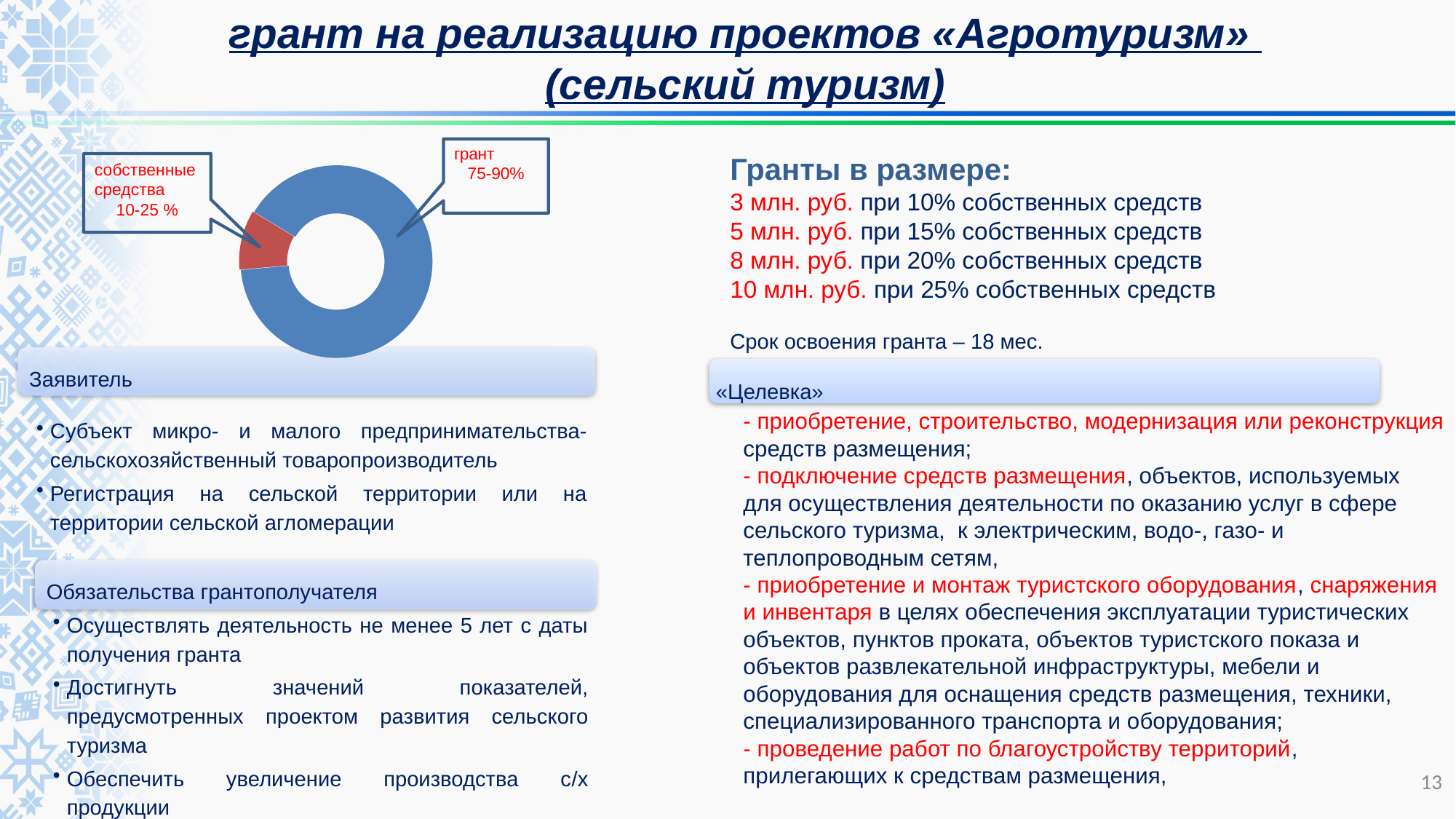

грант на реализацию проектов «Агротуризм»
(сельский туризм)

### Chart

| Category | Столбец1 |
|---|---|
| грант | 0.9 |
| собственные средства | 0.1 |
собственные средства
10-25 %
Гранты в размере:
3 млн. руб. при 10% собственных средств
5 млн. руб. при 15% собственных средств
8 млн. руб. при 20% собственных средств
10 млн. руб. при 25% собственных средств

Срок освоения гранта – 18 мес.
Заявитель

Субъект микро- и малого предпринимательства-сельскохозяйственный товаропроизводитель
Регистрация на сельской территории или на территории сельской агломерации

«Целевка»

- приобретение, строительство, модернизация или реконструкция средств размещения;
- подключение средств размещения, объектов, используемых для осуществления деятельности по оказанию услуг в сфере сельского туризма,  к электрическим, водо-, газо- и теплопроводным сетям,
- приобретение и монтаж туристского оборудования, снаряжения и инвентаря в целях обеспечения эксплуатации туристических объектов, пунктов проката, объектов туристского показа и объектов развлекательной инфраструктуры, мебели и оборудования для оснащения средств размещения, техники, специализированного транспорта и оборудования;
- проведение работ по благоустройству территорий, прилегающих к средствам размещения,

Обязательства грантополучателя

Осуществлять деятельность не менее 5 лет с даты получения гранта
Достигнуть значений показателей, предусмотренных проектом развития сельского туризма
Обеспечить увеличение производства с/х продукции

13